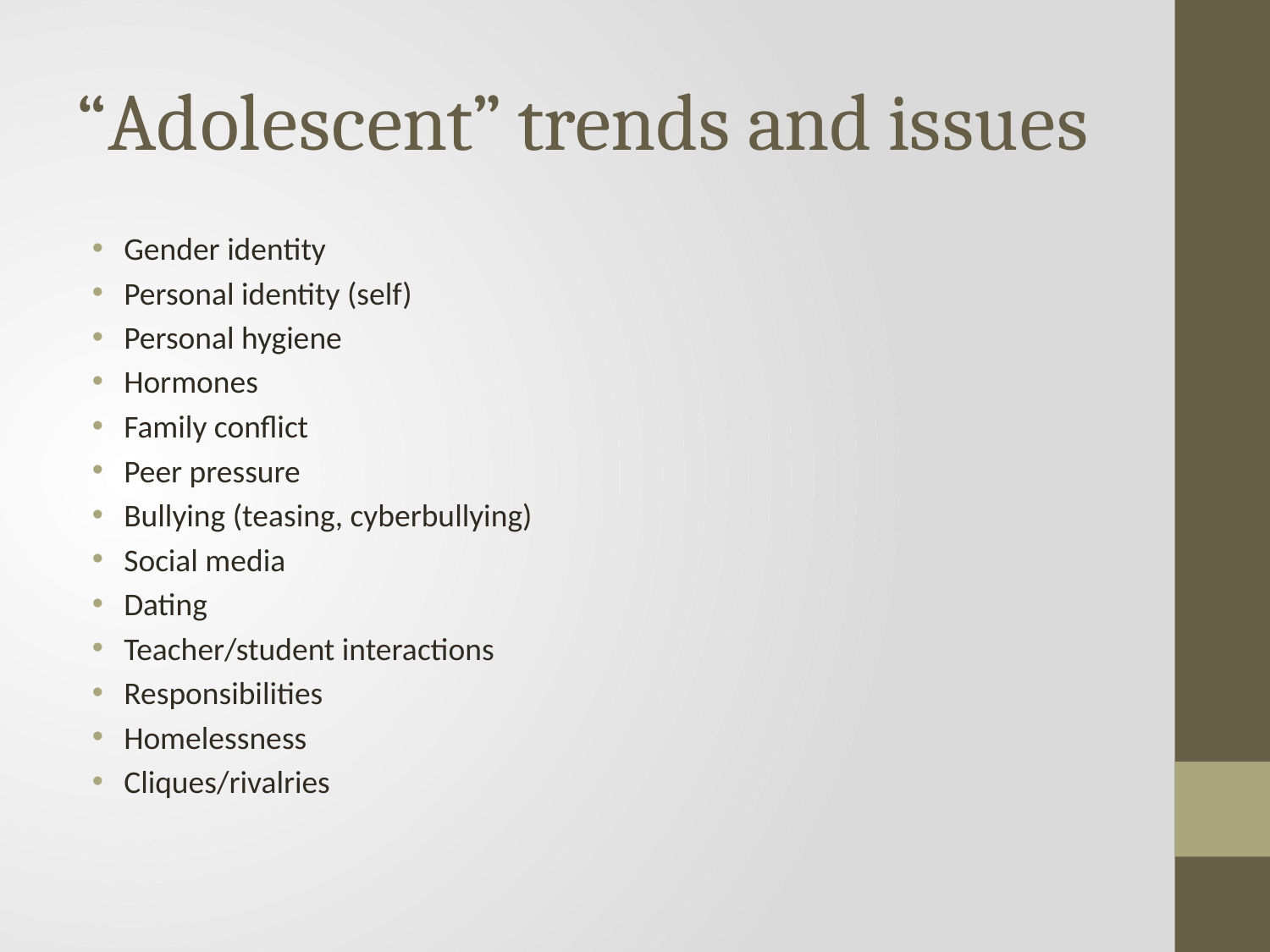

# “Adolescent” trends and issues
Gender identity
Personal identity (self)
Personal hygiene
Hormones
Family conflict
Peer pressure
Bullying (teasing, cyberbullying)
Social media
Dating
Teacher/student interactions
Responsibilities
Homelessness
Cliques/rivalries